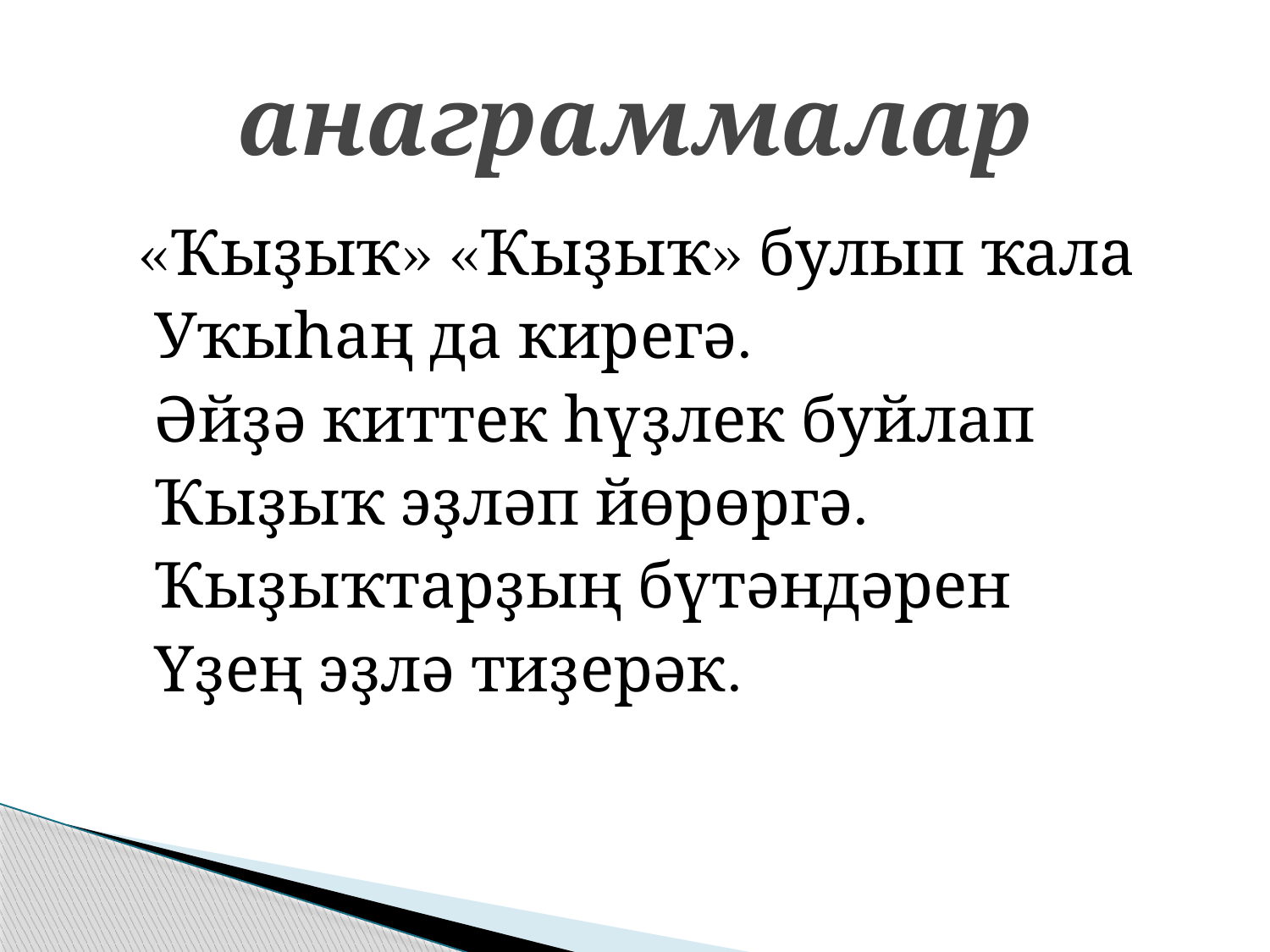

# анаграммалар
   «Ҡыҙыҡ» «Ҡыҙыҡ» булып ҡала
    Уҡыһаң да кирегә.
    Әйҙә киттек һүҙлек буйлап
    Ҡыҙыҡ эҙләп йөрөргә.
    Ҡыҙыҡтарҙың бүтәндәрен
    Үҙең эҙлә тиҙерәк.